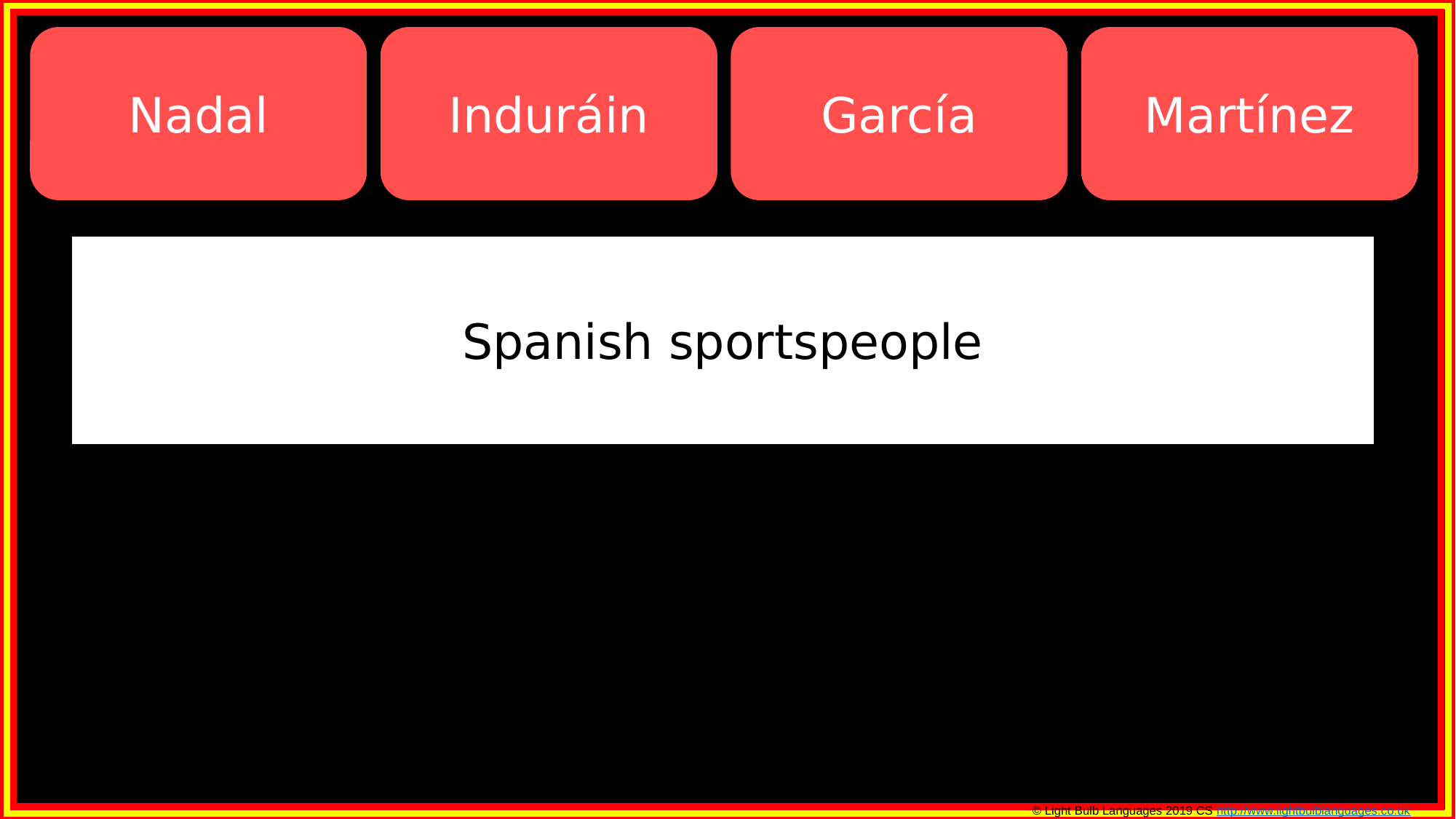

Nadal
Induráin
García
Martínez
Spanish sportspeople
© Light Bulb Languages 2019 CS http://www.lightbulblanguages.co.uk